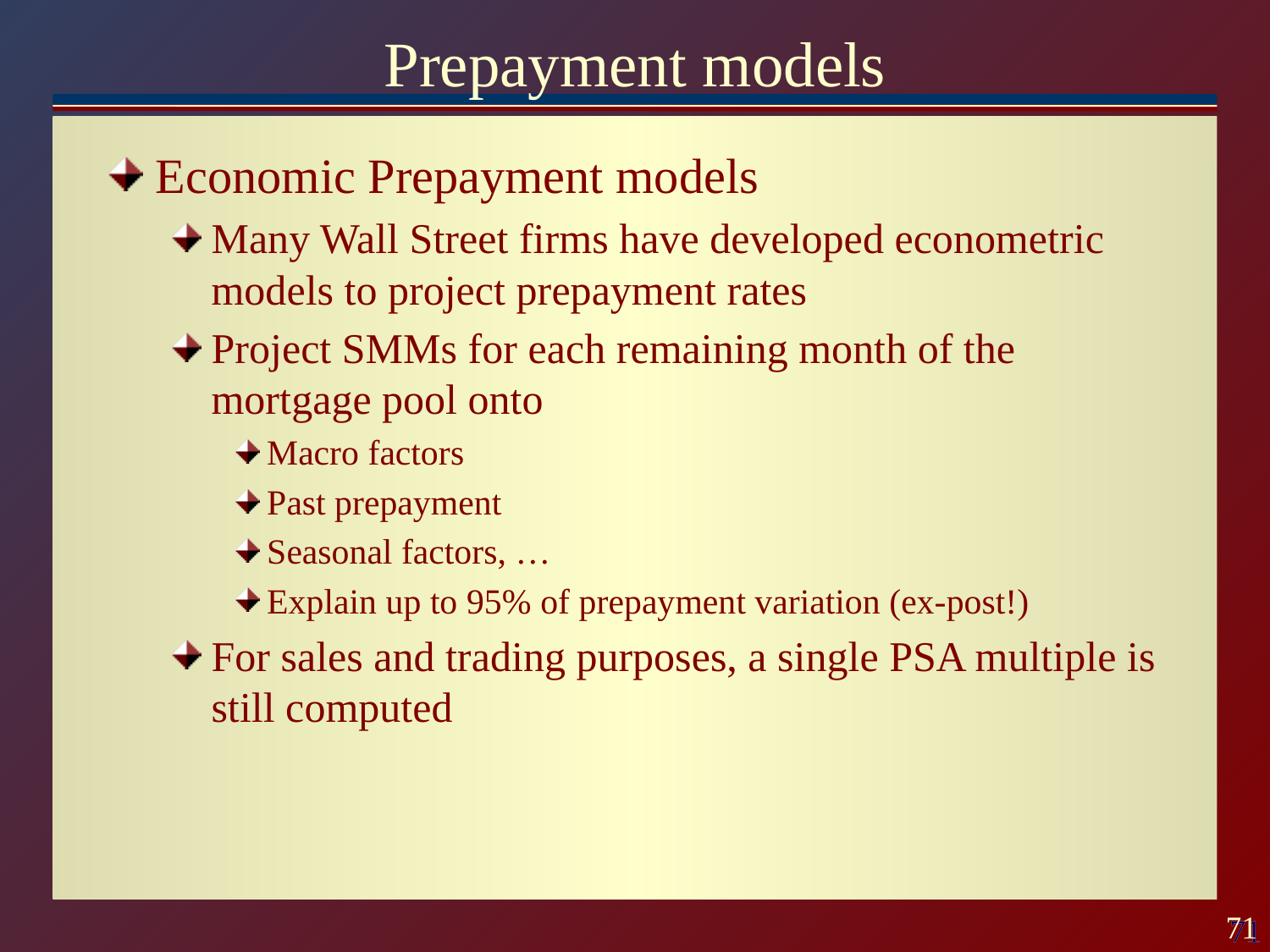

# Prepayment models
Economic Prepayment models
Many Wall Street firms have developed econometric models to project prepayment rates
Project SMMs for each remaining month of the mortgage pool onto
Macro factors
Past prepayment
Seasonal factors, …
Explain up to 95% of prepayment variation (ex-post!)
For sales and trading purposes, a single PSA multiple is still computed